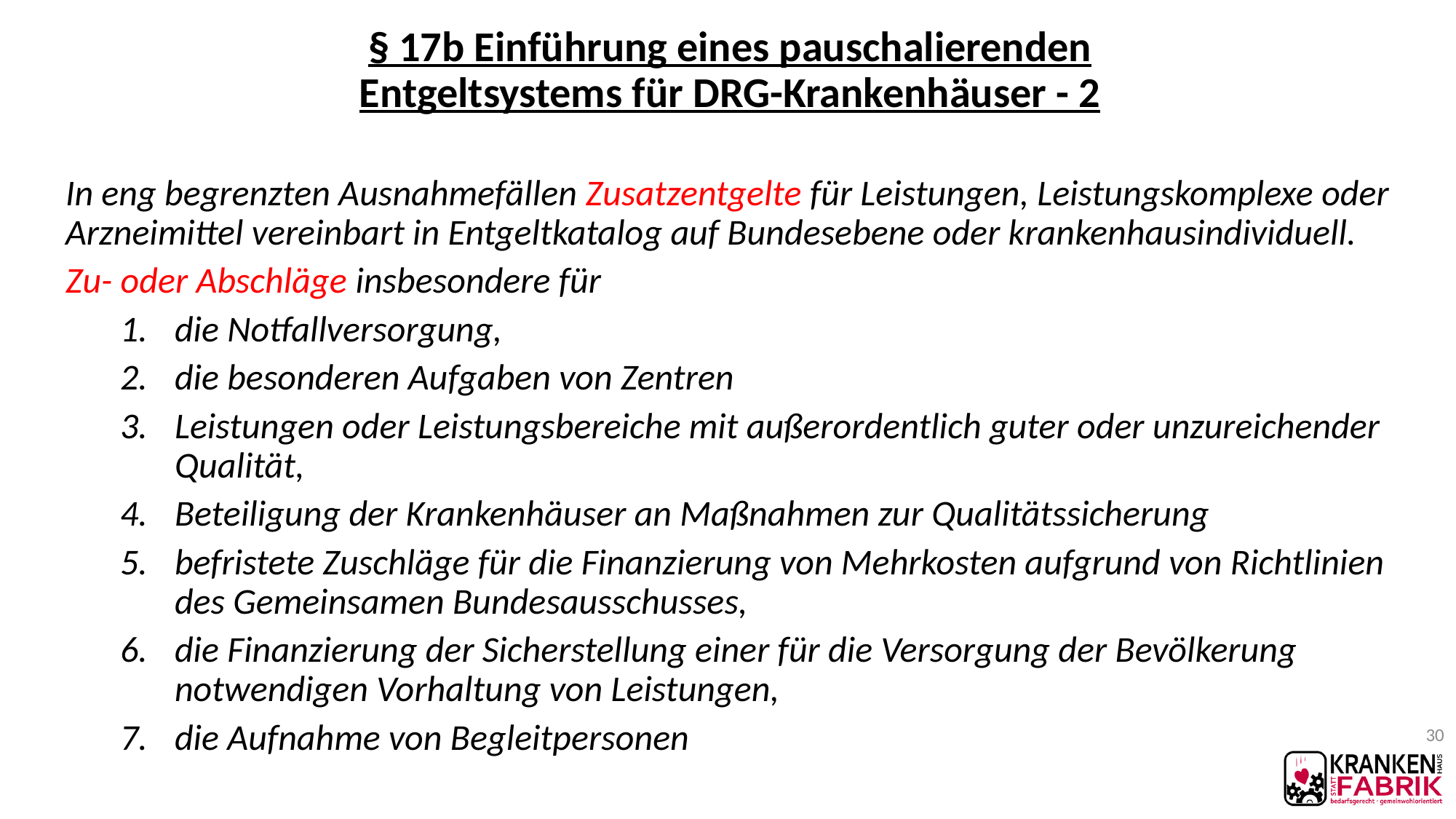

# § 17b Einführung eines pauschalierenden Entgeltsystems für DRG-Krankenhäuser - 2
In eng begrenzten Ausnahmefällen Zusatzentgelte für Leistungen, Leistungskomplexe oder Arzneimittel vereinbart in Entgeltkatalog auf Bundesebene oder krankenhausindividuell.
Zu- oder Abschläge insbesondere für
die Notfallversorgung,
die besonderen Aufgaben von Zentren
Leistungen oder Leistungsbereiche mit außerordentlich guter oder unzureichender Qualität,
Beteiligung der Krankenhäuser an Maßnahmen zur Qualitätssicherung
befristete Zuschläge für die Finanzierung von Mehrkosten aufgrund von Richtlinien des Gemeinsamen Bundesausschusses,
die Finanzierung der Sicherstellung einer für die Versorgung der Bevölkerung notwendigen Vorhaltung von Leistungen,
die Aufnahme von Begleitpersonen
30